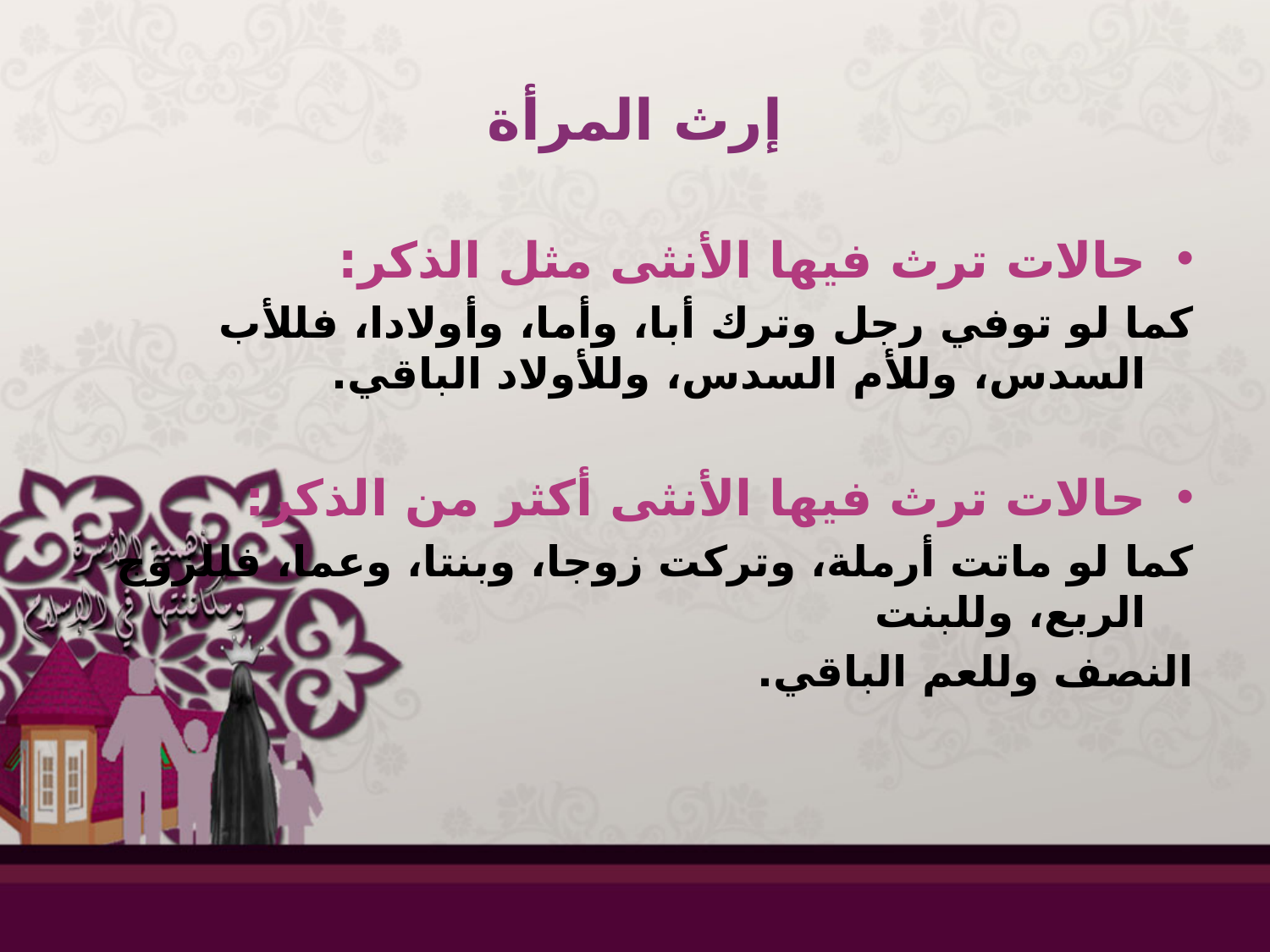

# إرث المرأة
حالات ترث فيها الأنثى مثل الذكر:
كما لو توفي رجل وترك أبا، وأما، وأولادا، فللأب السدس، وللأم السدس، وللأولاد الباقي.

حالات ترث فيها الأنثى أكثر من الذكر:
كما لو ماتت أرملة، وتركت زوجا، وبنتا، وعما، فللزوج الربع، وللبنت
النصف وللعم الباقي.